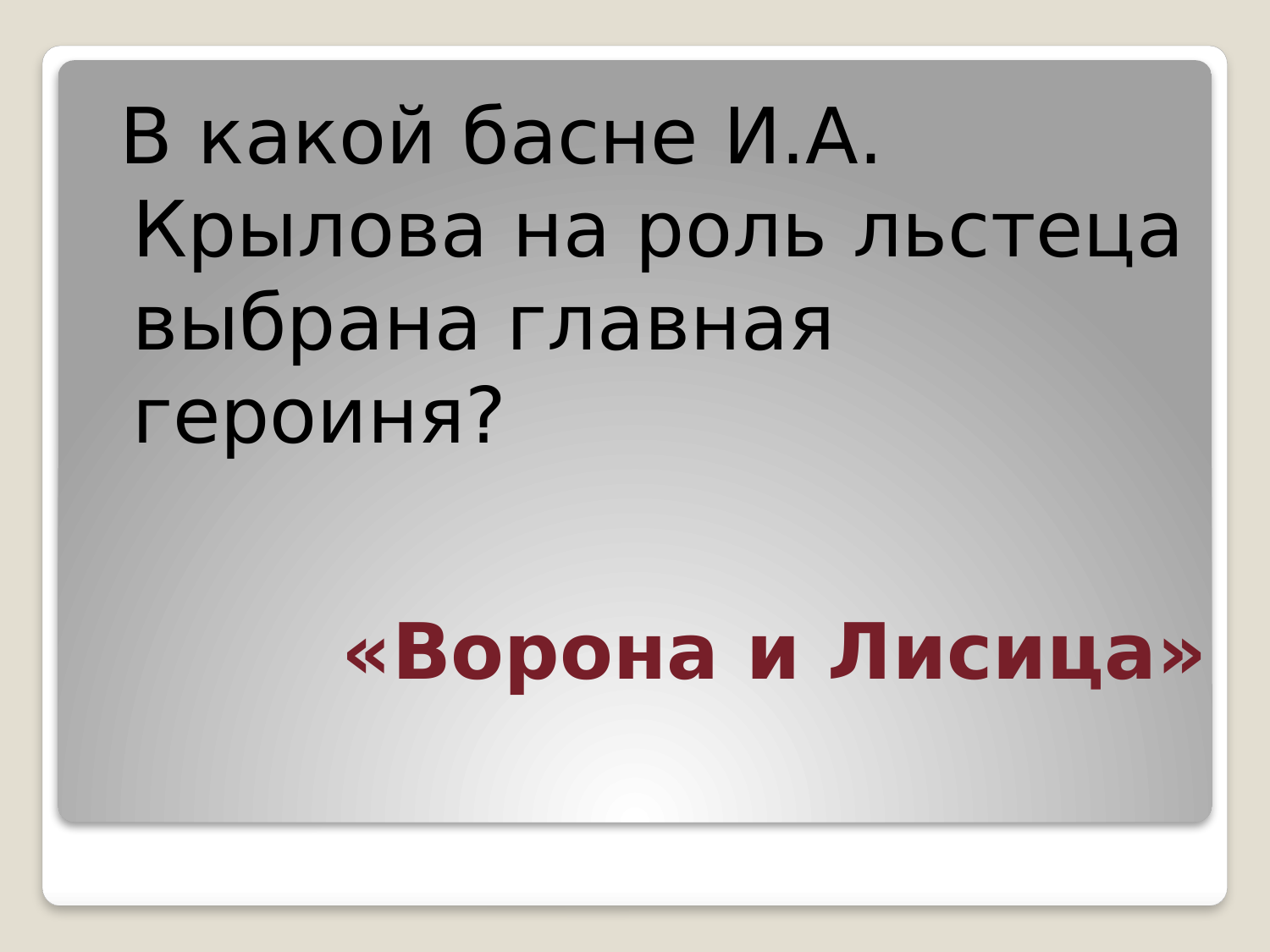

В какой басне И.А. Крылова на роль льстеца выбрана главная героиня?

«Ворона и Лисица»
#